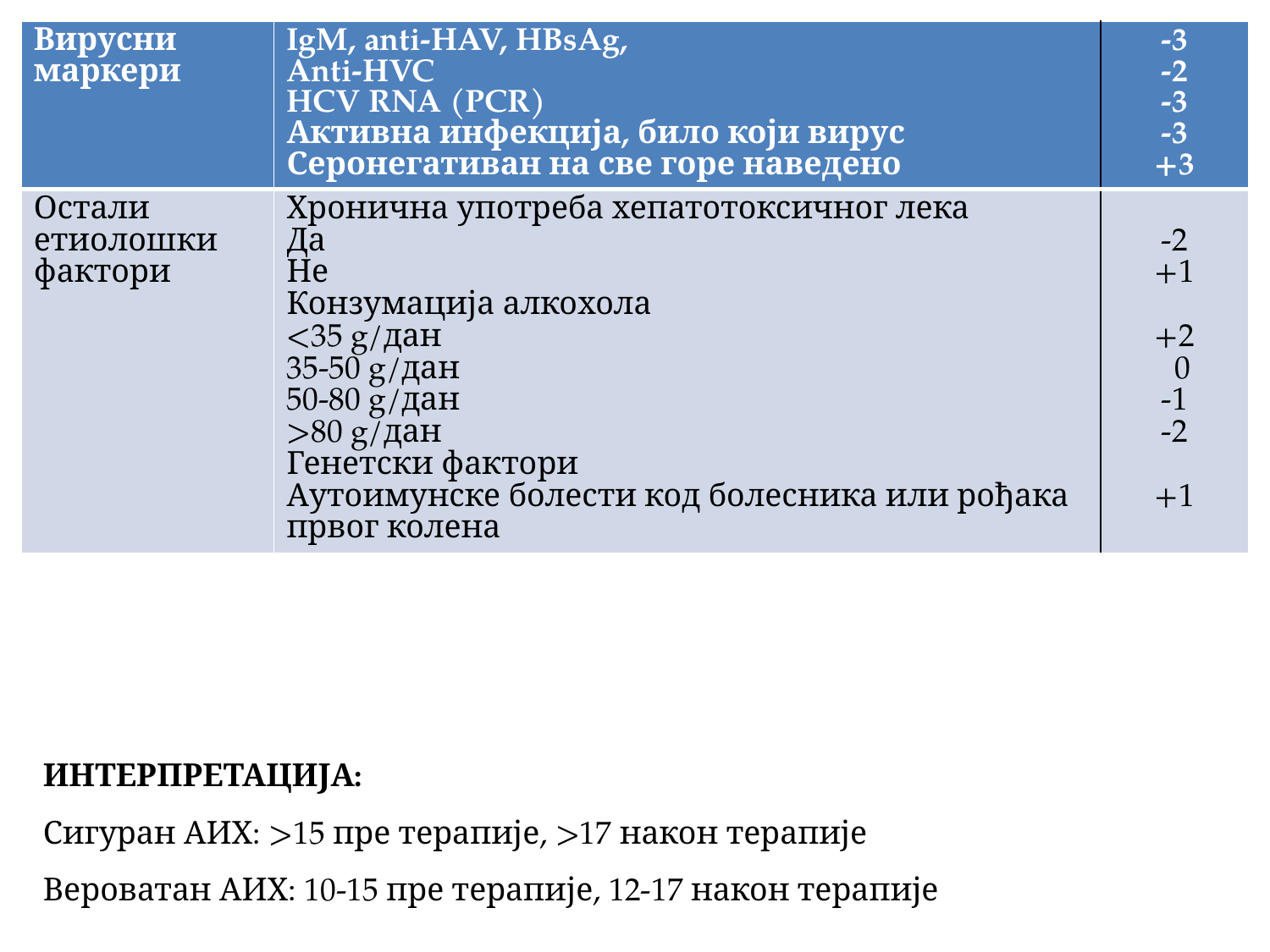

| Вирусни маркери | IgM, anti-HAV, HBsAg, Anti-HVC HCV RNA (PCR) Активна инфекција, било који вирус Серонегативан на све горе наведено | -3 -2 -3 -3 +3 |
| --- | --- | --- |
| Остали етиолошки фактори | Хронична употреба хепатотоксичног лека Да Не Конзумација алкохола <35 g/дан 35-50 g/дан 50-80 g/дан >80 g/дан Генетски фактори Аутоимунске болести код болесника или рођака првог колена | -2 +1 +2 0 -1 -2 +1 |
ИНТЕРПРЕТАЦИЈА:
Сигуран АИХ: >15 пре терапије, >17 након терапије
Вероватан АИХ: 10-15 пре терапије, 12-17 након терапије